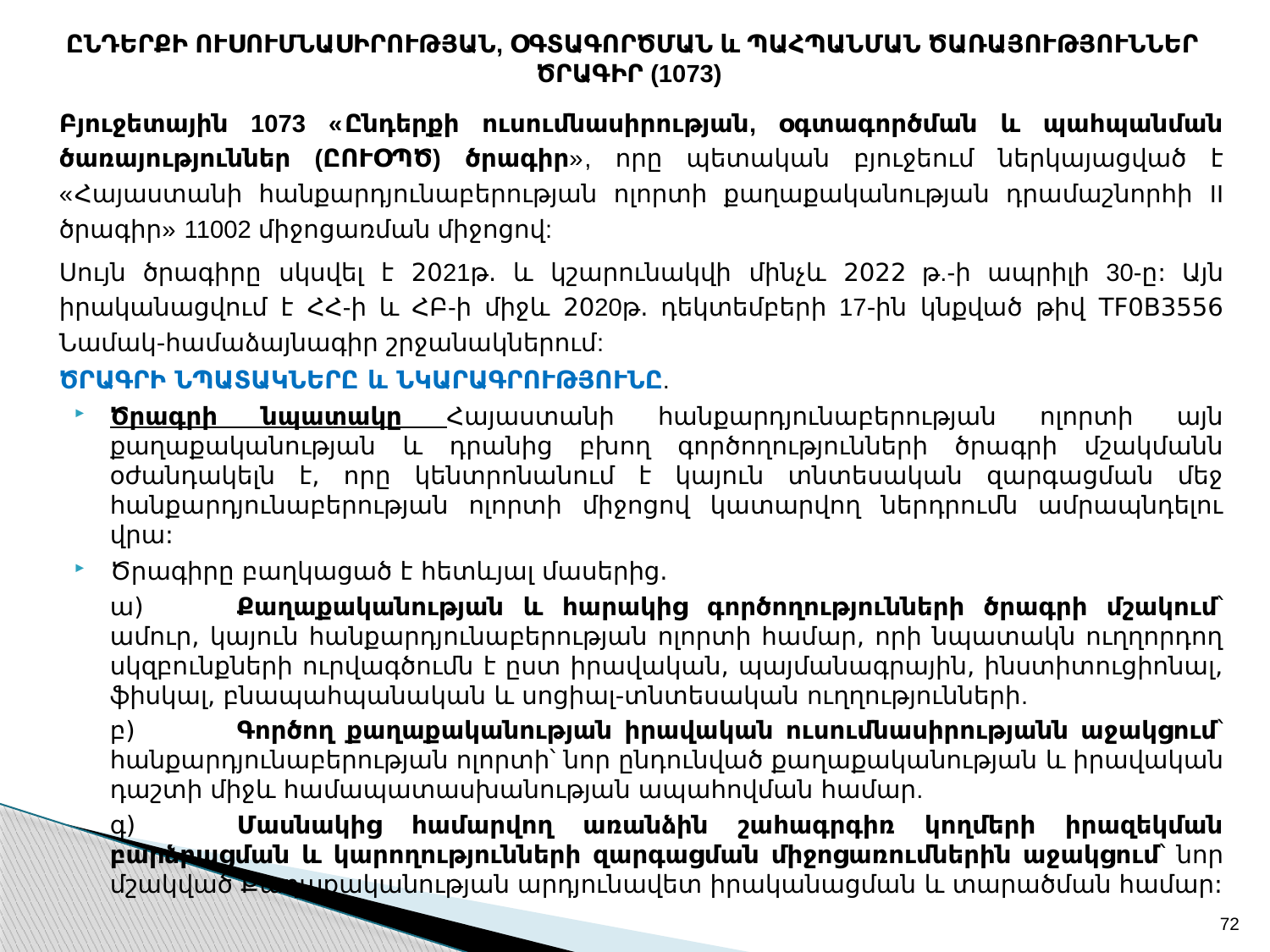

# ԸՆԴԵՐՔԻ ՈՒՍՈՒՄՆԱՍԻՐՈՒԹՅԱՆ, ՕԳՏԱԳՈՐԾՄԱՆ և ՊԱՀՊԱՆՄԱՆ ԾԱՌԱՅՈՒԹՅՈՒՆՆԵՐ ԾՐԱԳԻՐ (1073)
Բյուջետային 1073 «Ընդերքի ուսումնասիրության, օգտագործման և պահպանման ծառայություններ (ԸՈՒՕՊԾ) ծրագիր», որը պետական բյուջեում ներկայացված է «Հայաստանի հանքարդյունաբերության ոլորտի քաղաքականության դրամաշնորհի II ծրագիր» 11002 միջոցառման միջոցով:
Սույն ծրագիրը սկսվել է 2021թ. և կշարունակվի մինչև 2022 թ.-ի ապրիլի 30-ը: Այն իրականացվում է ՀՀ-ի և ՀԲ-ի միջև 2020թ. դեկտեմբերի 17-ին կնքված թիվ TF0B3556 Նամակ-համաձայնագիր շրջանակներում:
ԾՐԱԳՐԻ ՆՊԱՏԱԿՆԵՐԸ և ՆԿԱՐԱԳՐՈՒԹՅՈՒՆԸ.
Ծրագրի նպատակը Հայաստանի հանքարդյունաբերության ոլորտի այն քաղաքականության և դրանից բխող գործողությունների ծրագրի մշակմանն օժանդակելն է, որը կենտրոնանում է կայուն տնտեսական զարգացման մեջ հանքարդյունաբերության ոլորտի միջոցով կատարվող ներդրումն ամրապնդելու վրա:
Ծրագիրը բաղկացած է հետևյալ մասերից.
ա)	Քաղաքականության և հարակից գործողությունների ծրագրի մշակում՝ ամուր, կայուն հանքարդյունաբերության ոլորտի համար, որի նպատակն ուղղորդող սկզբունքների ուրվագծումն է ըստ իրավական, պայմանագրային, ինստիտուցիոնալ, ֆիսկալ, բնապահպանական և սոցիալ-տնտեսական ուղղությունների.
բ)	Գործող քաղաքականության իրավական ուսումնասիրությանն աջակցում՝ հանքարդյունաբերության ոլորտի՝ նոր ընդունված քաղաքականության և իրավական դաշտի միջև համապատասխանության ապահովման համար.
գ)	Մասնակից համարվող առանձին շահագրգիռ կողմերի իրազեկման բարձրացման և կարողությունների զարգացման միջոցառումներին աջակցում՝ նոր մշակված Քաղաքականության արդյունավետ իրականացման և տարածման համար:
72